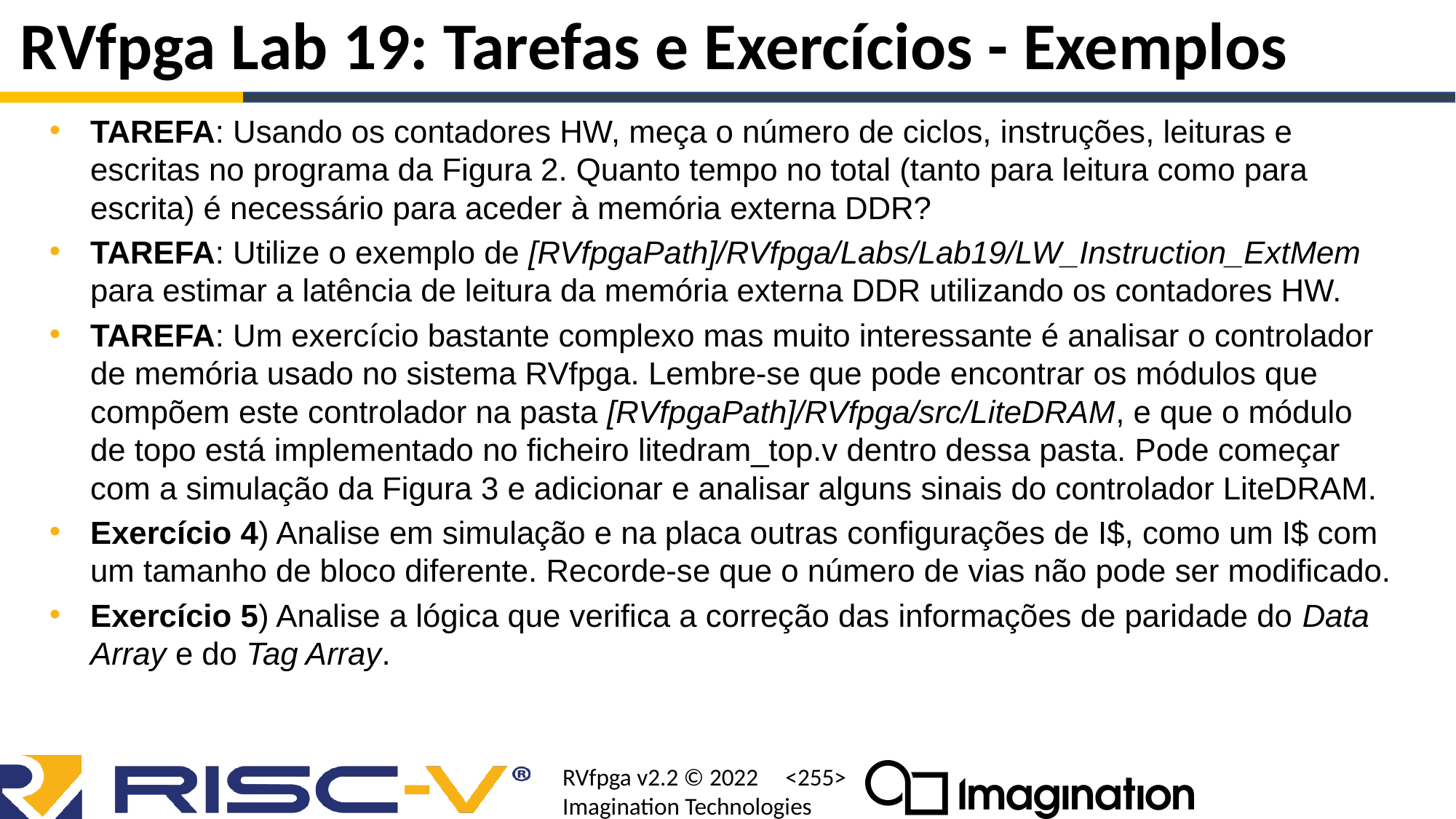

# RVfpga Lab 19: Tarefas e Exercícios - Exemplos
TAREFA: Usando os contadores HW, meça o número de ciclos, instruções, leituras e escritas no programa da Figura 2. Quanto tempo no total (tanto para leitura como para escrita) é necessário para aceder à memória externa DDR?
TAREFA: Utilize o exemplo de [RVfpgaPath]/RVfpga/Labs/Lab19/LW_Instruction_ExtMem para estimar a latência de leitura da memória externa DDR utilizando os contadores HW.
TAREFA: Um exercício bastante complexo mas muito interessante é analisar o controlador de memória usado no sistema RVfpga. Lembre-se que pode encontrar os módulos que compõem este controlador na pasta [RVfpgaPath]/RVfpga/src/LiteDRAM, e que o módulo de topo está implementado no ficheiro litedram_top.v dentro dessa pasta. Pode começar com a simulação da Figura 3 e adicionar e analisar alguns sinais do controlador LiteDRAM.
Exercício 4) Analise em simulação e na placa outras configurações de I$, como um I$ com um tamanho de bloco diferente. Recorde-se que o número de vias não pode ser modificado.
Exercício 5) Analise a lógica que verifica a correção das informações de paridade do Data Array e do Tag Array.